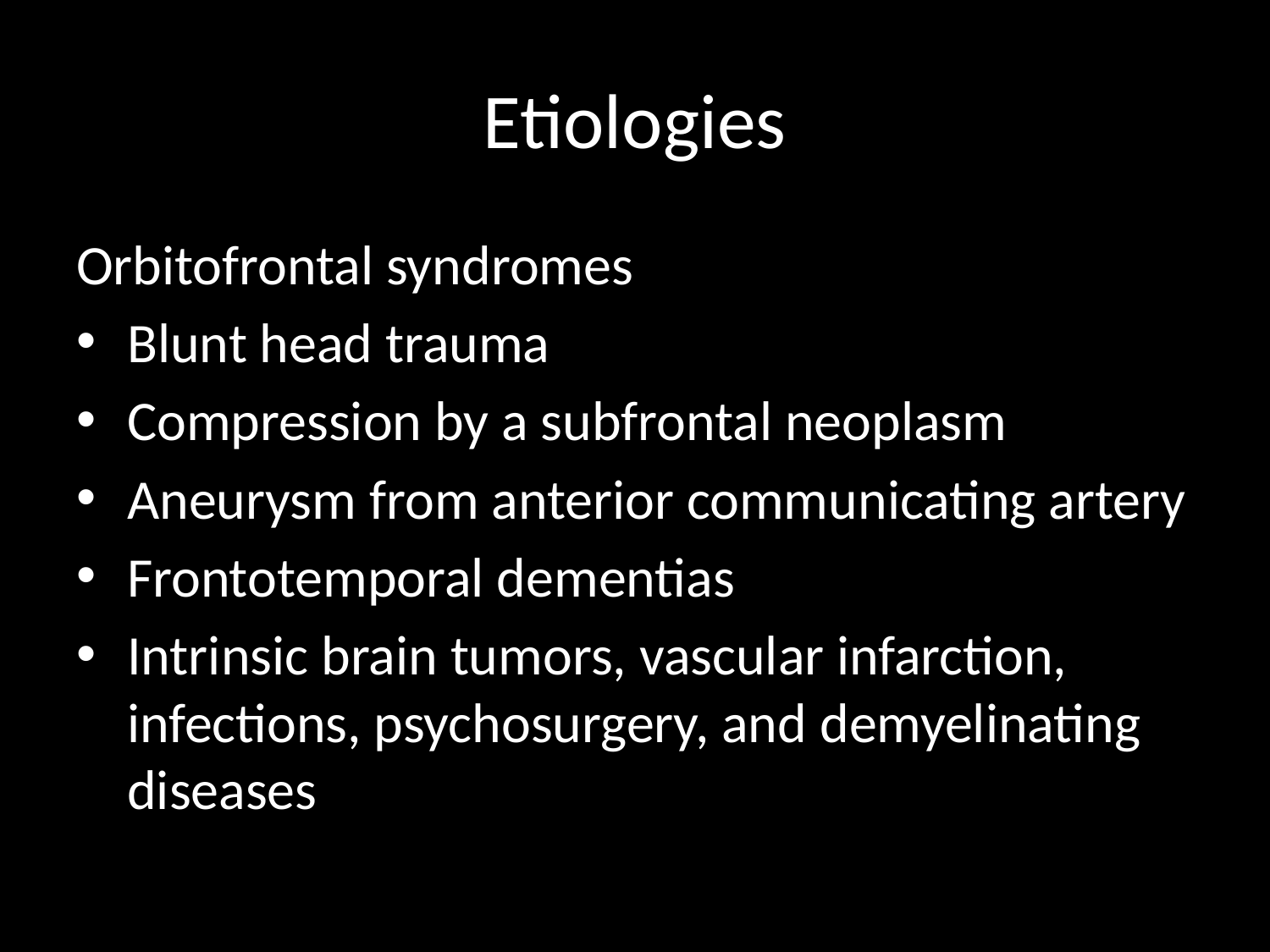

# Etiologies
Orbitofrontal syndromes
Blunt head trauma
Compression by a subfrontal neoplasm
Aneurysm from anterior communicating artery
Frontotemporal dementias
Intrinsic brain tumors, vascular infarction, infections, psychosurgery, and demyelinating diseases